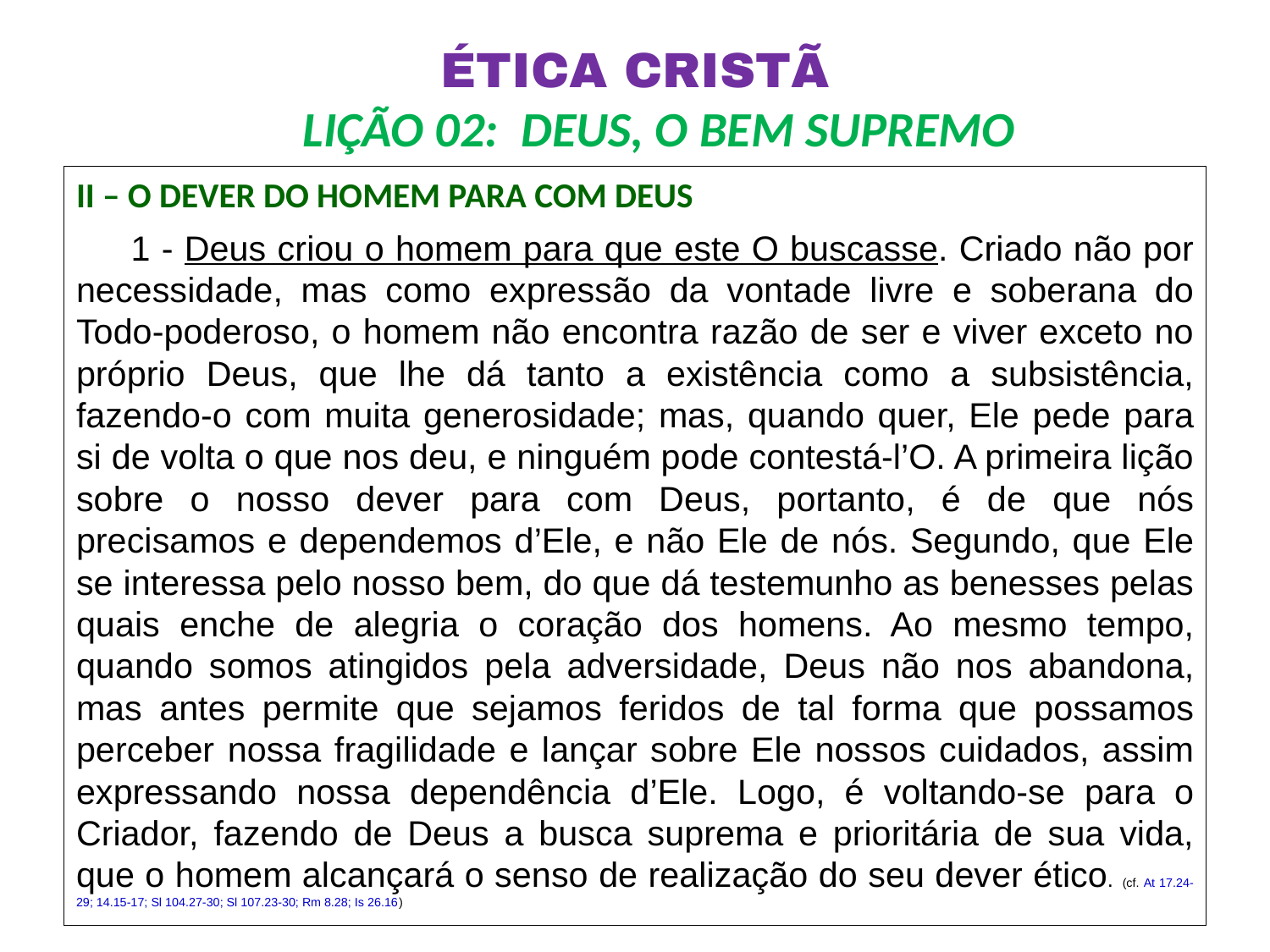

# ÉTICA CRISTÃ LIÇÃO 02:  DEUS, O BEM SUPREMO
II – O DEVER DO HOMEM PARA COM DEUS

	1 - Deus criou o homem para que este O buscasse. Criado não por necessidade, mas como expressão da vontade livre e soberana do Todo-poderoso, o homem não encontra razão de ser e viver exceto no próprio Deus, que lhe dá tanto a existência como a subsistência, fazendo-o com muita generosidade; mas, quando quer, Ele pede para si de volta o que nos deu, e ninguém pode contestá-l’O. A primeira lição sobre o nosso dever para com Deus, portanto, é de que nós precisamos e dependemos d’Ele, e não Ele de nós. Segundo, que Ele se interessa pelo nosso bem, do que dá testemunho as benesses pelas quais enche de alegria o coração dos homens. Ao mesmo tempo, quando somos atingidos pela adversidade, Deus não nos abandona, mas antes permite que sejamos feridos de tal forma que possamos perceber nossa fragilidade e lançar sobre Ele nossos cuidados, assim expressando nossa dependência d’Ele. Logo, é voltando-se para o Criador, fazendo de Deus a busca suprema e prioritária de sua vida, que o homem alcançará o senso de realização do seu dever ético.	(cf. At 17.24-29; 14.15-17; Sl 104.27-30; Sl 107.23-30; Rm 8.28; Is 26.16)